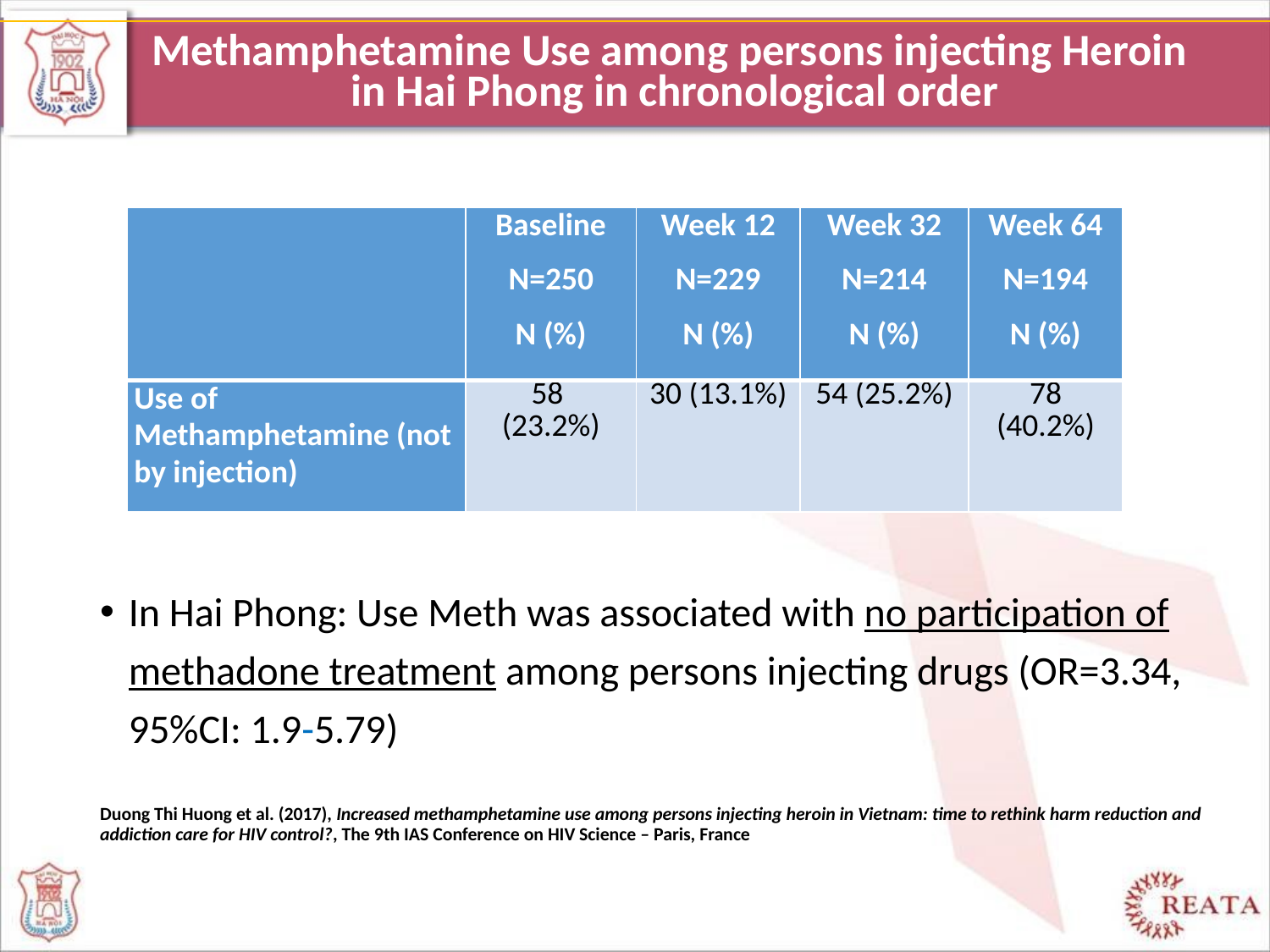

# Methamphetamine Use among persons injecting Heroin in Hai Phong in chronological order

In Hai Phong: Use Meth was associated with no participation of methadone treatment among persons injecting drugs (OR=3.34, 95%CI: 1.9-5.79)

Duong Thi Huong et al. (2017), Increased methamphetamine use among persons injecting heroin in Vietnam: time to rethink harm reduction and addiction care for HIV control?, The 9th IAS Conference on HIV Science – Paris, France
|  | Baseline N=250 N (%) | Week 12 N=229 N (%) | Week 32 N=214 N (%) | Week 64 N=194 N (%) |
| --- | --- | --- | --- | --- |
| Use of Methamphetamine (not by injection) | 58 (23.2%) | 30 (13.1%) | 54 (25.2%) | 78 (40.2%) |